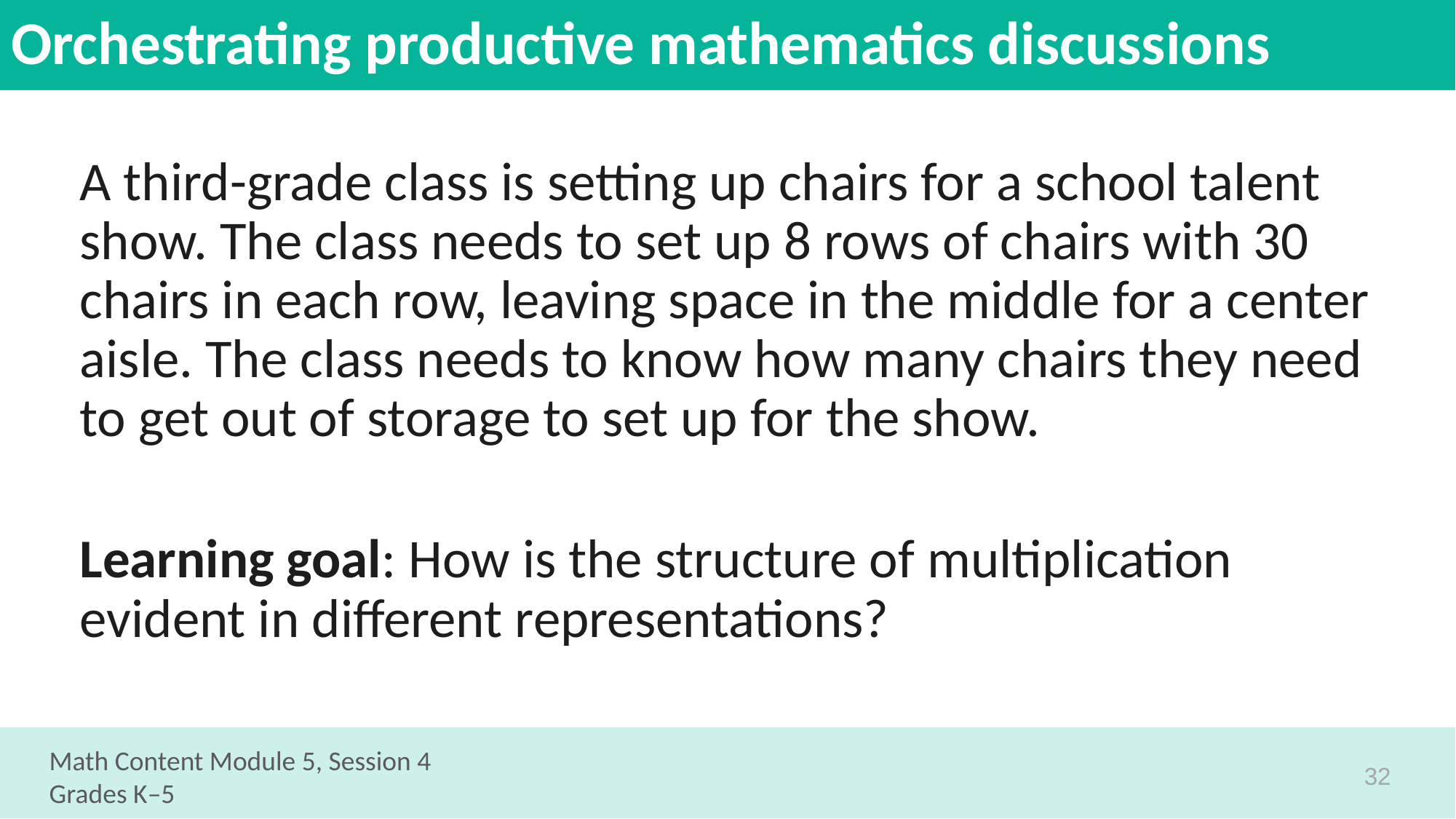

# Orchestrating productive mathematics discussions
A third-grade class is setting up chairs for a school talent show. The class needs to set up 8 rows of chairs with 30 chairs in each row, leaving space in the middle for a center aisle. The class needs to know how many chairs they need to get out of storage to set up for the show.

Learning goal: How is the structure of multiplication evident in different representations?
Math Content Module 5, Session 4
Grades K–5
32